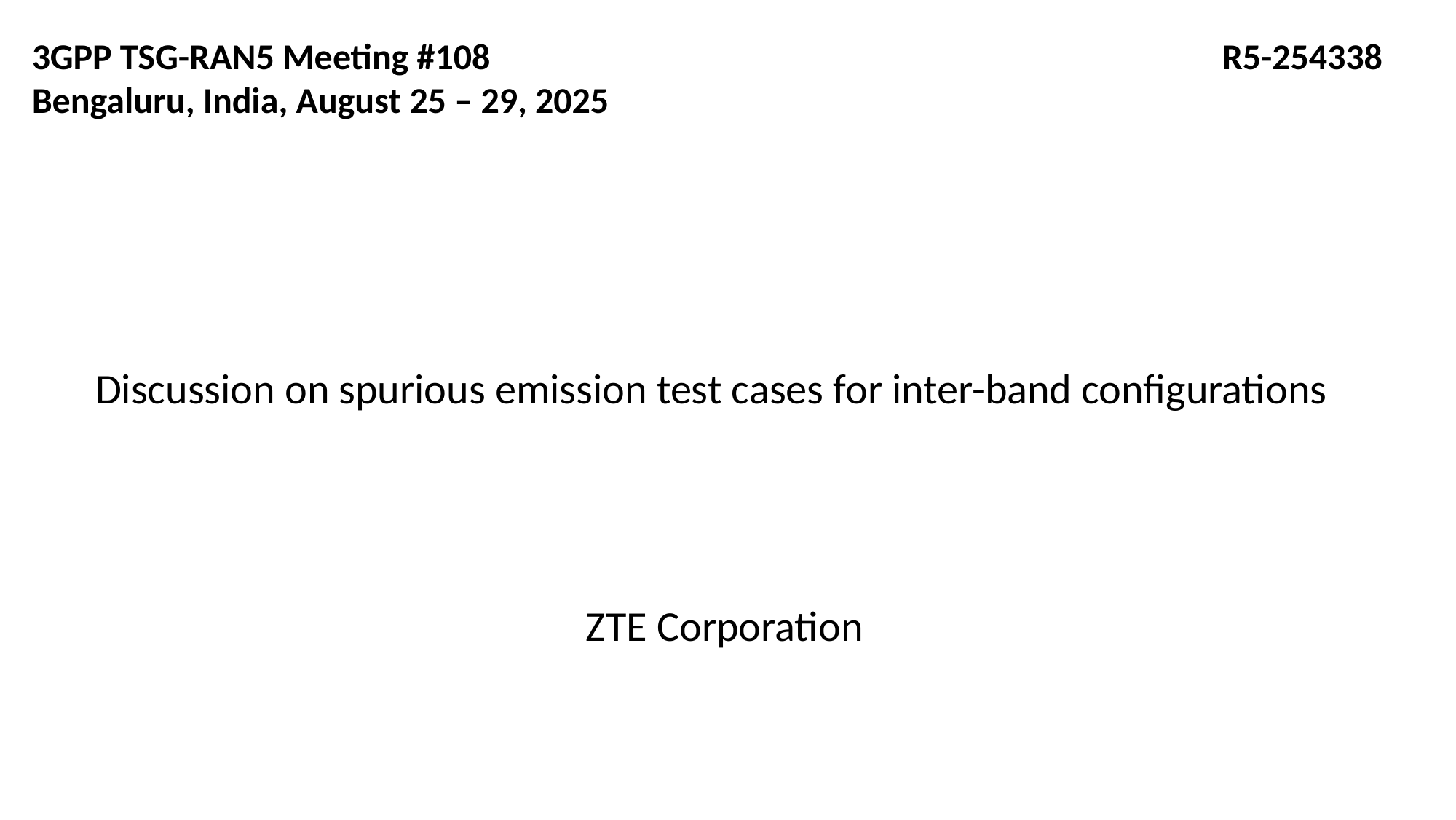

3GPP TSG-RAN5 Meeting #108    						            R5-254338
Bengaluru, India, August 25 – 29, 2025
# Discussion on spurious emission test cases for inter-band configurations
ZTE Corporation